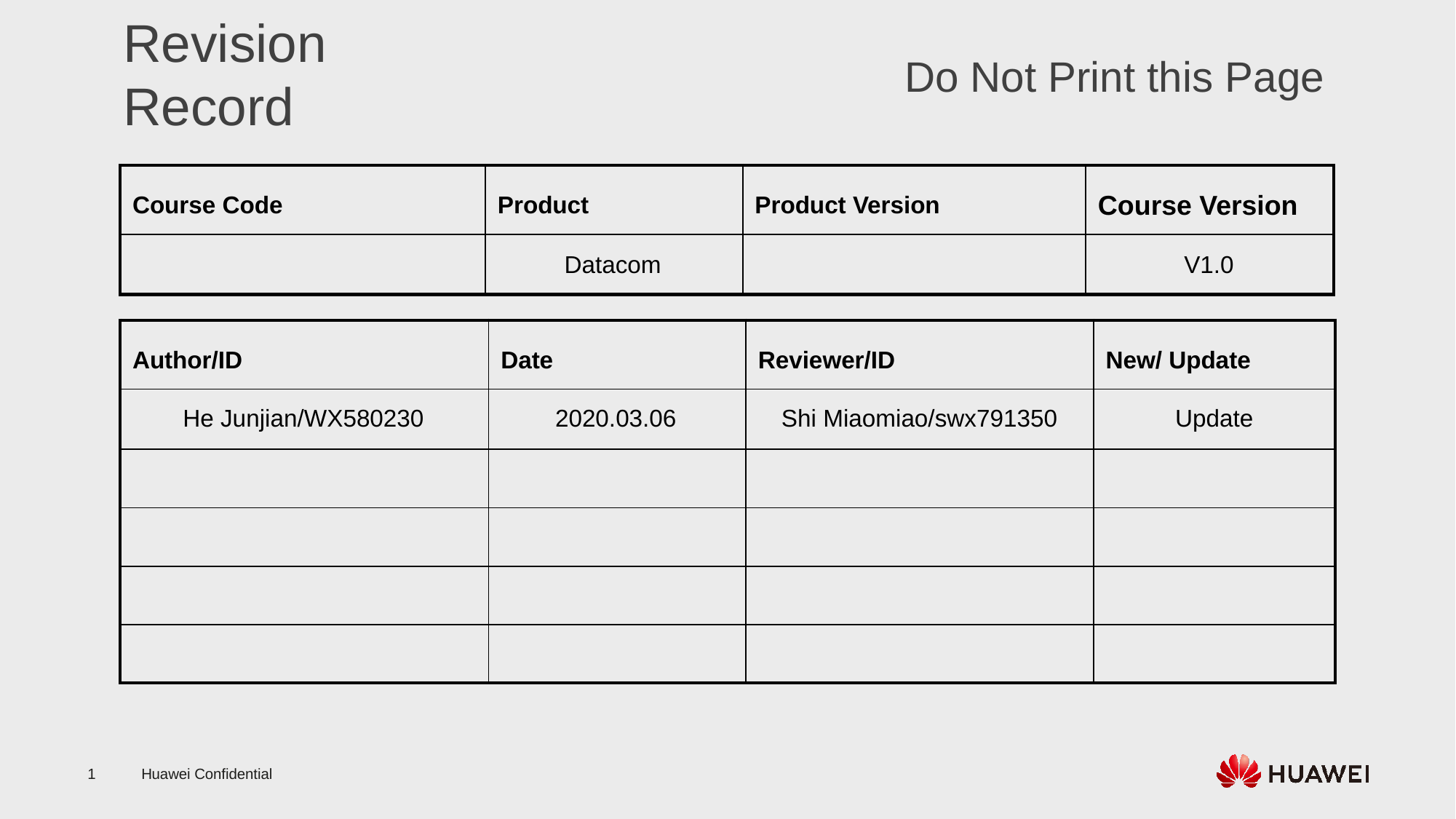

Datacom

V1.0
He Junjian/WX580230
2020.03.06
Shi Miaomiao/swx791350
Update